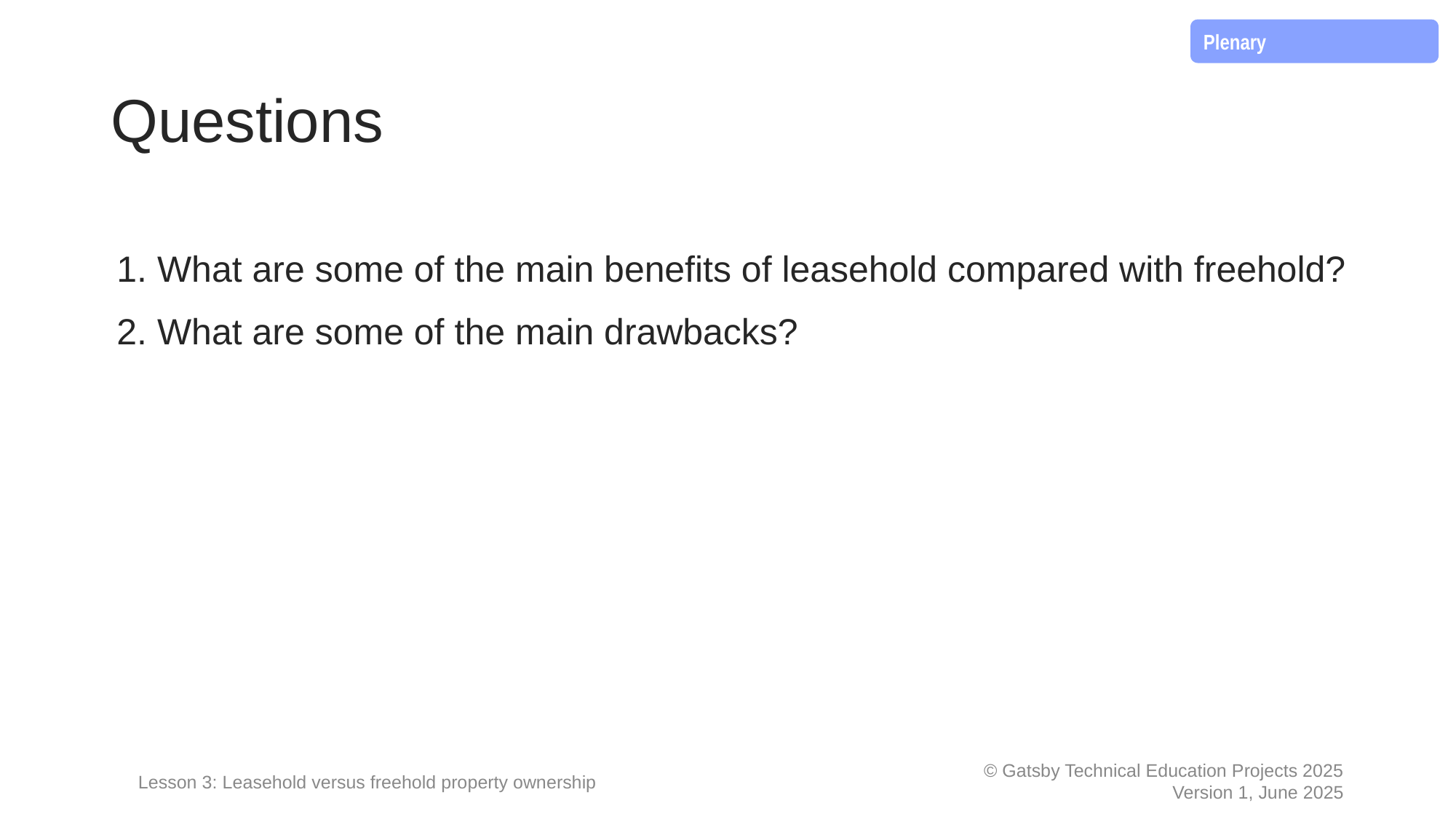

Plenary
# Questions
1. What are some of the main benefits of leasehold compared with freehold?
2. What are some of the main drawbacks?

Lesson 3: Leasehold versus freehold property ownership